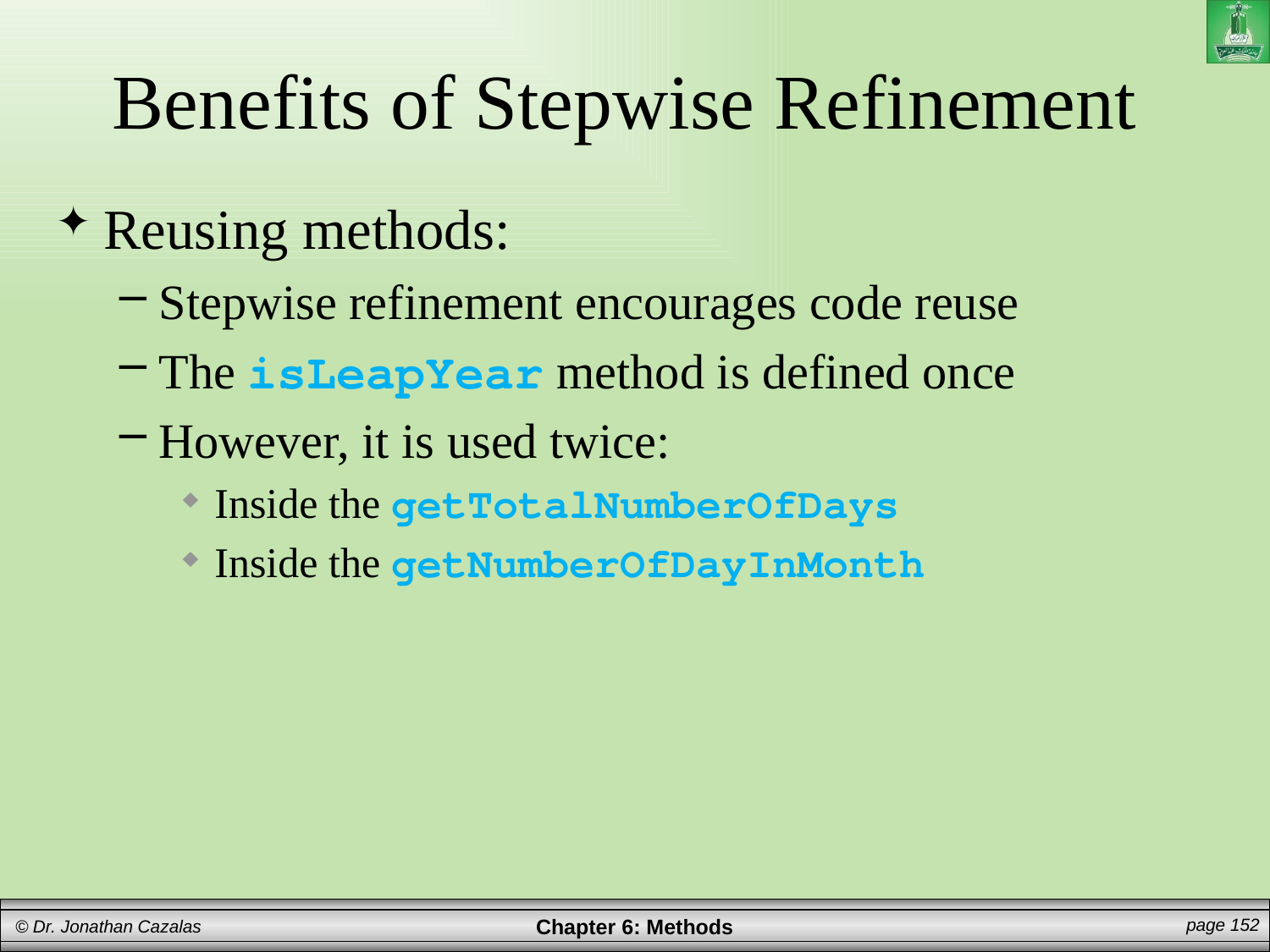

# Benefits of Stepwise Refinement
Reusing methods:
Stepwise refinement encourages code reuse
The isLeapYear method is defined once
However, it is used twice:
Inside the getTotalNumberOfDays
Inside the getNumberOfDayInMonth